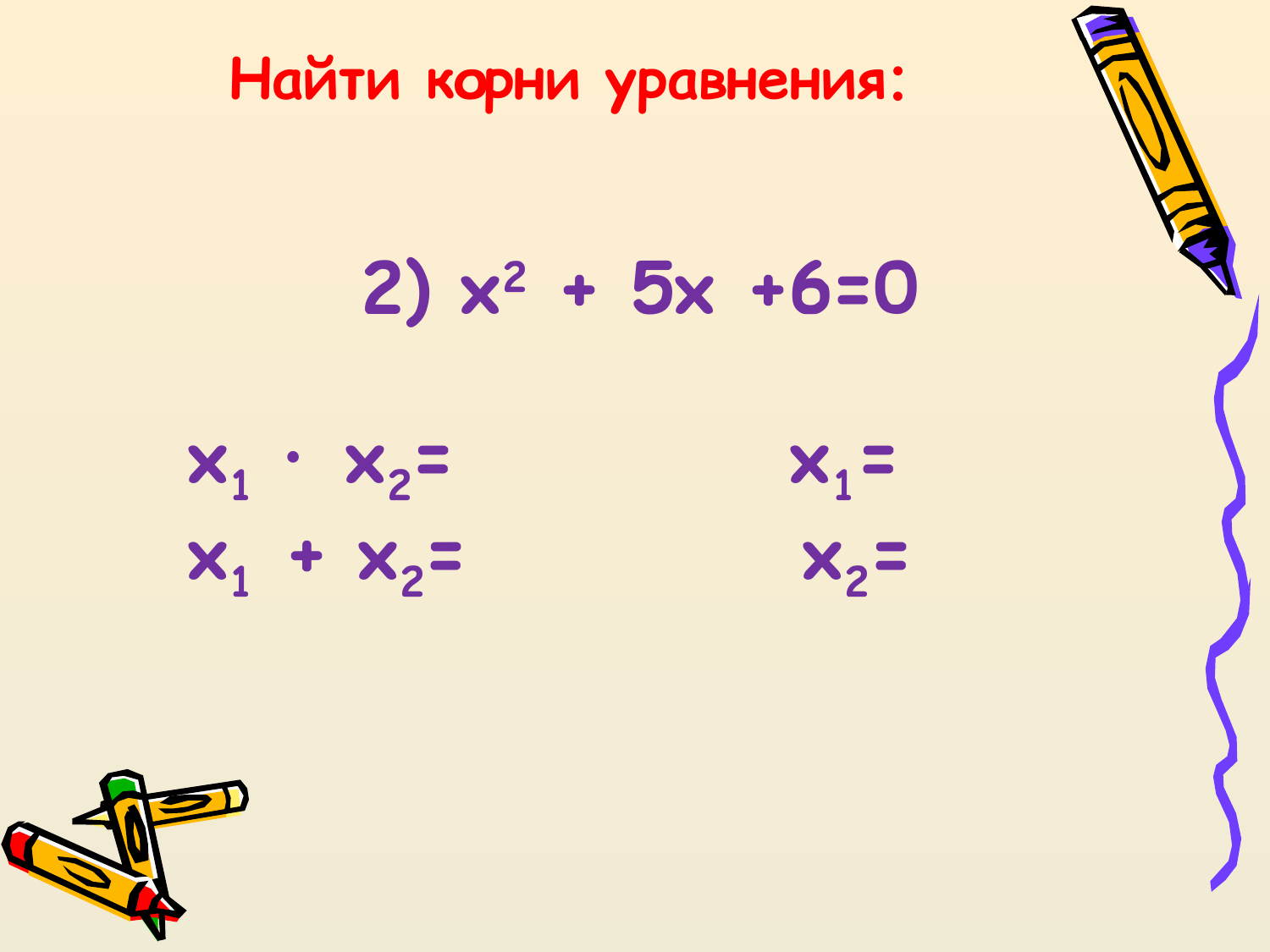

Найти корни уравнения:
2) х2 + 5х +6=0

х1 ∙ х2=           х1=
х1 + х2=           х2=